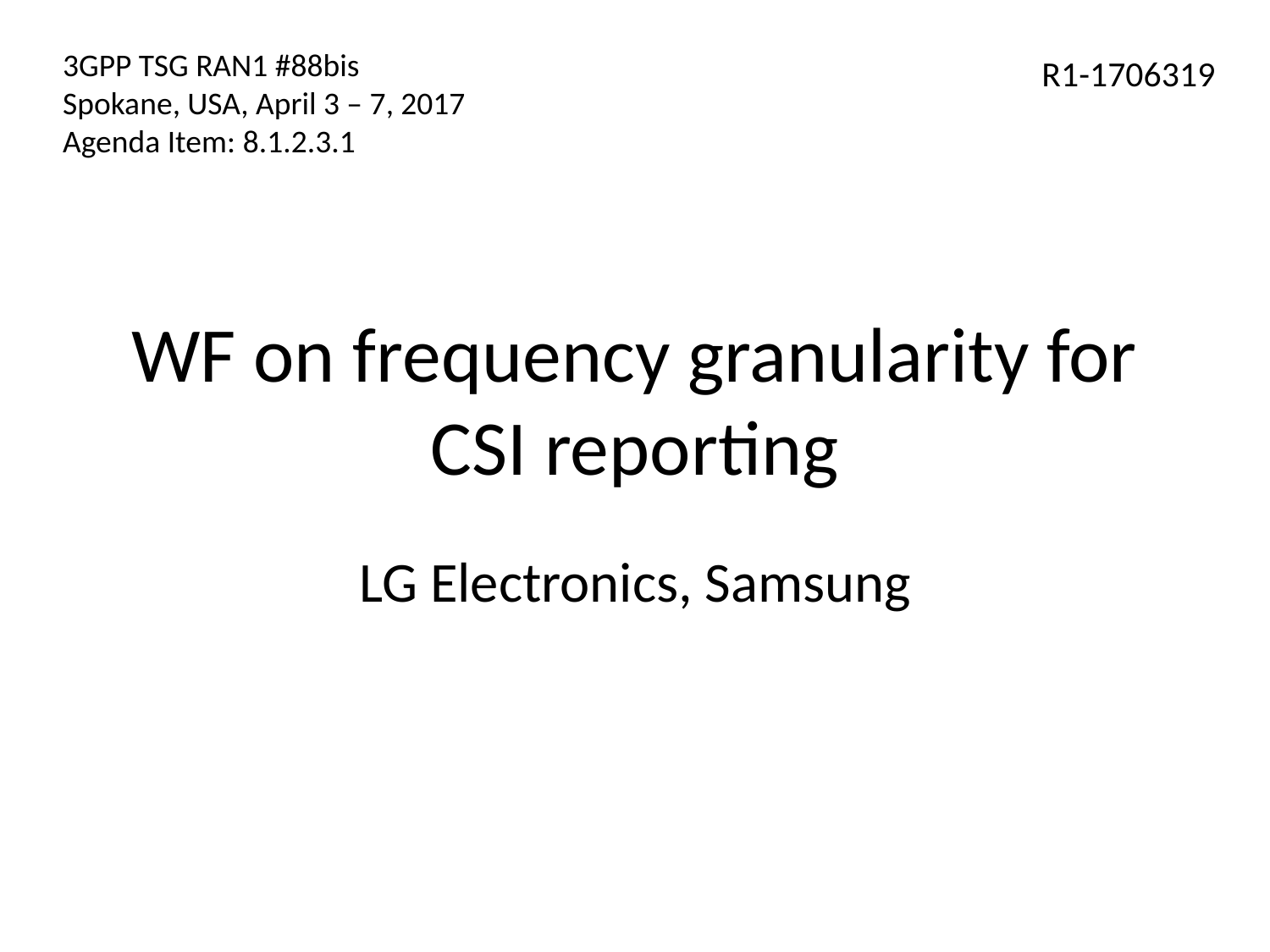

3GPP TSG RAN1 #88bis
Spokane, USA, April 3 – 7, 2017
Agenda Item: 8.1.2.3.1
R1-1706319
# WF on frequency granularity for CSI reporting
LG Electronics, Samsung